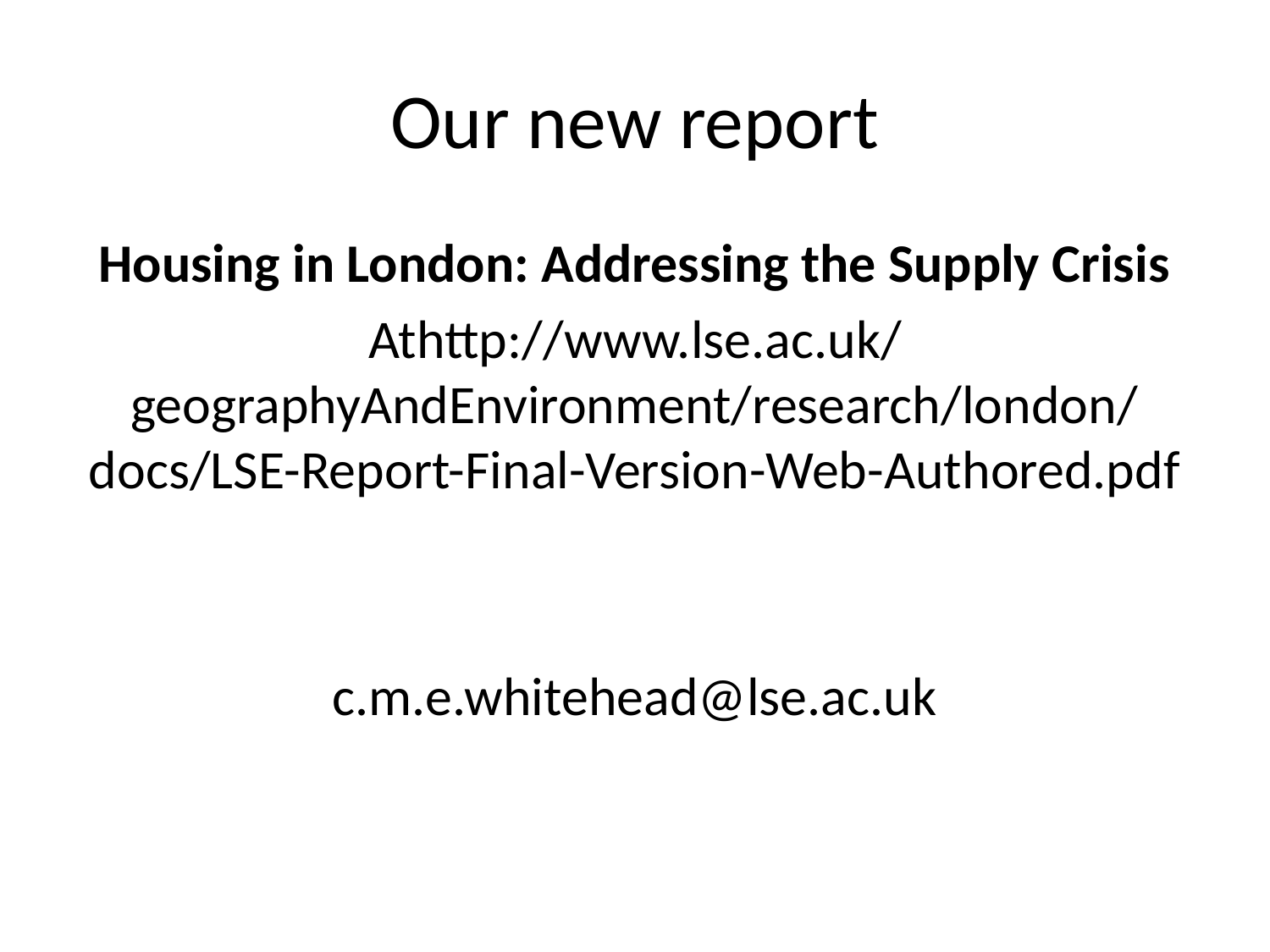

# Our new report
Housing in London: Addressing the Supply Crisis
Athttp://www.lse.ac.uk/geographyAndEnvironment/research/london/docs/LSE-Report-Final-Version-Web-Authored.pdf

c.m.e.whitehead@lse.ac.uk